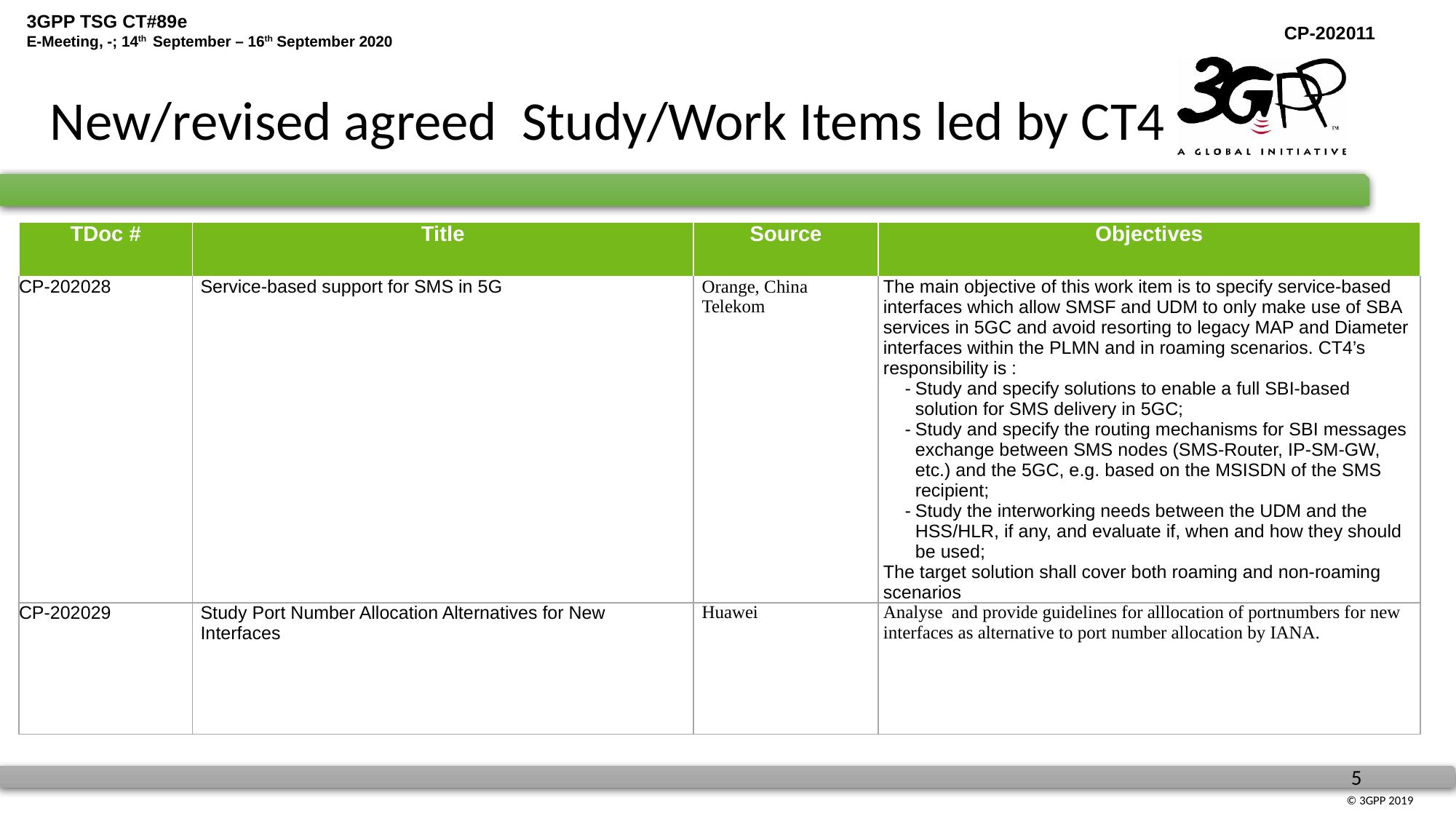

# New/revised agreed  Study/Work Items led by CT4
| TDoc # | Title | Source | Objectives |
| --- | --- | --- | --- |
| CP-202028 | Service-based support for SMS in 5G | Orange, China Telekom | The main objective of this work item is to specify service-based interfaces which allow SMSF and UDM to only make use of SBA services in 5GC and avoid resorting to legacy MAP and Diameter interfaces within the PLMN and in roaming scenarios. CT4’s responsibility is : - Study and specify solutions to enable a full SBI-based solution for SMS delivery in 5GC; - Study and specify the routing mechanisms for SBI messages exchange between SMS nodes (SMS-Router, IP-SM-GW, etc.) and the 5GC, e.g. based on the MSISDN of the SMS recipient; - Study the interworking needs between the UDM and the HSS/HLR, if any, and evaluate if, when and how they should be used; The target solution shall cover both roaming and non-roaming scenarios |
| CP-202029 | Study Port Number Allocation Alternatives for New Interfaces | Huawei | Analyse and provide guidelines for alllocation of portnumbers for new interfaces as alternative to port number allocation by IANA. |